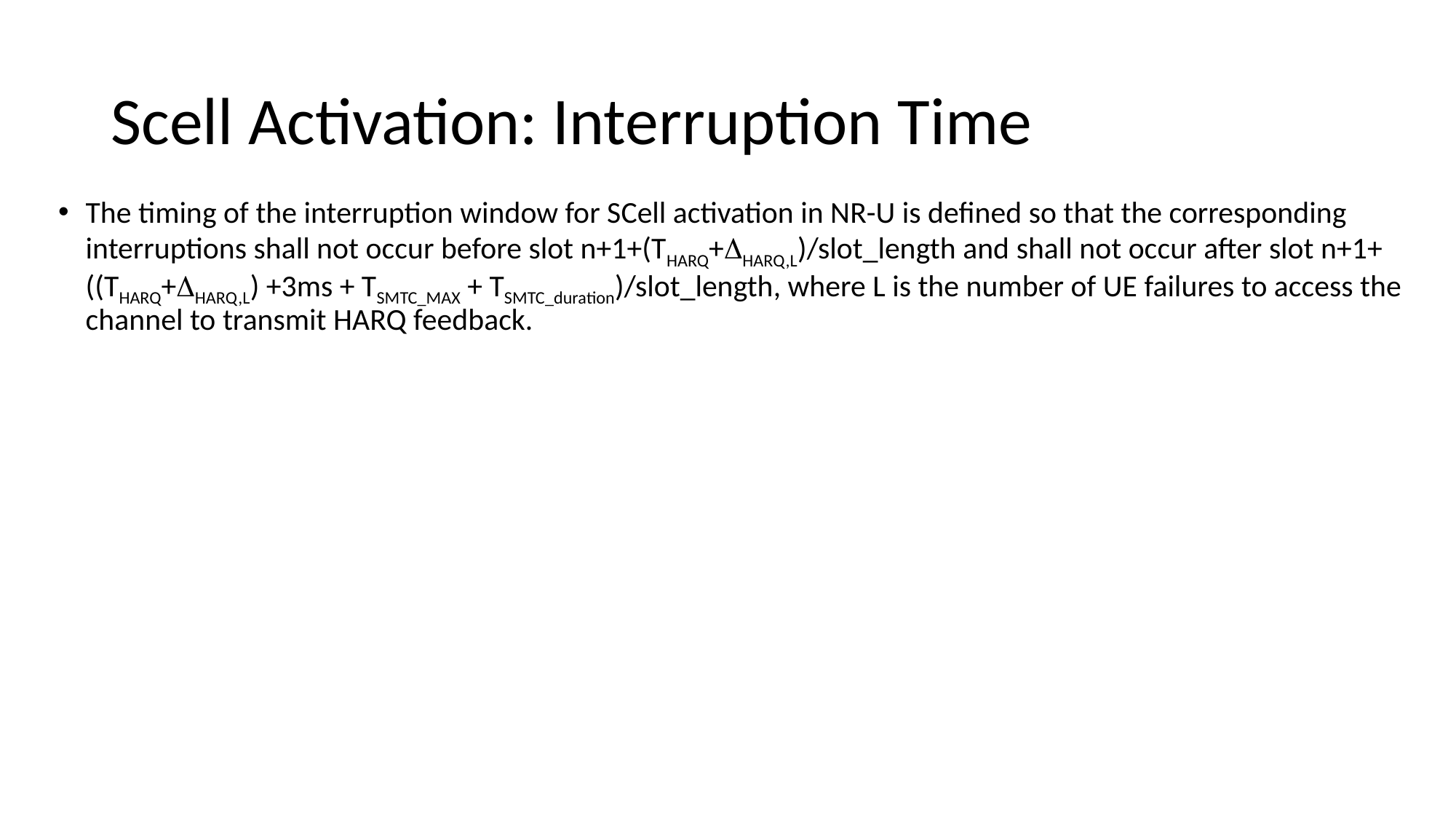

# Scell Activation: Interruption Time
The timing of the interruption window for SCell activation in NR-U is defined so that the corresponding interruptions shall not occur before slot n+1+(THARQ+ΔHARQ,L)/slot_length and shall not occur after slot n+1+((THARQ+ΔHARQ,L) +3ms + TSMTC_MAX + TSMTC_duration)/slot_length, where L is the number of UE failures to access the channel to transmit HARQ feedback.